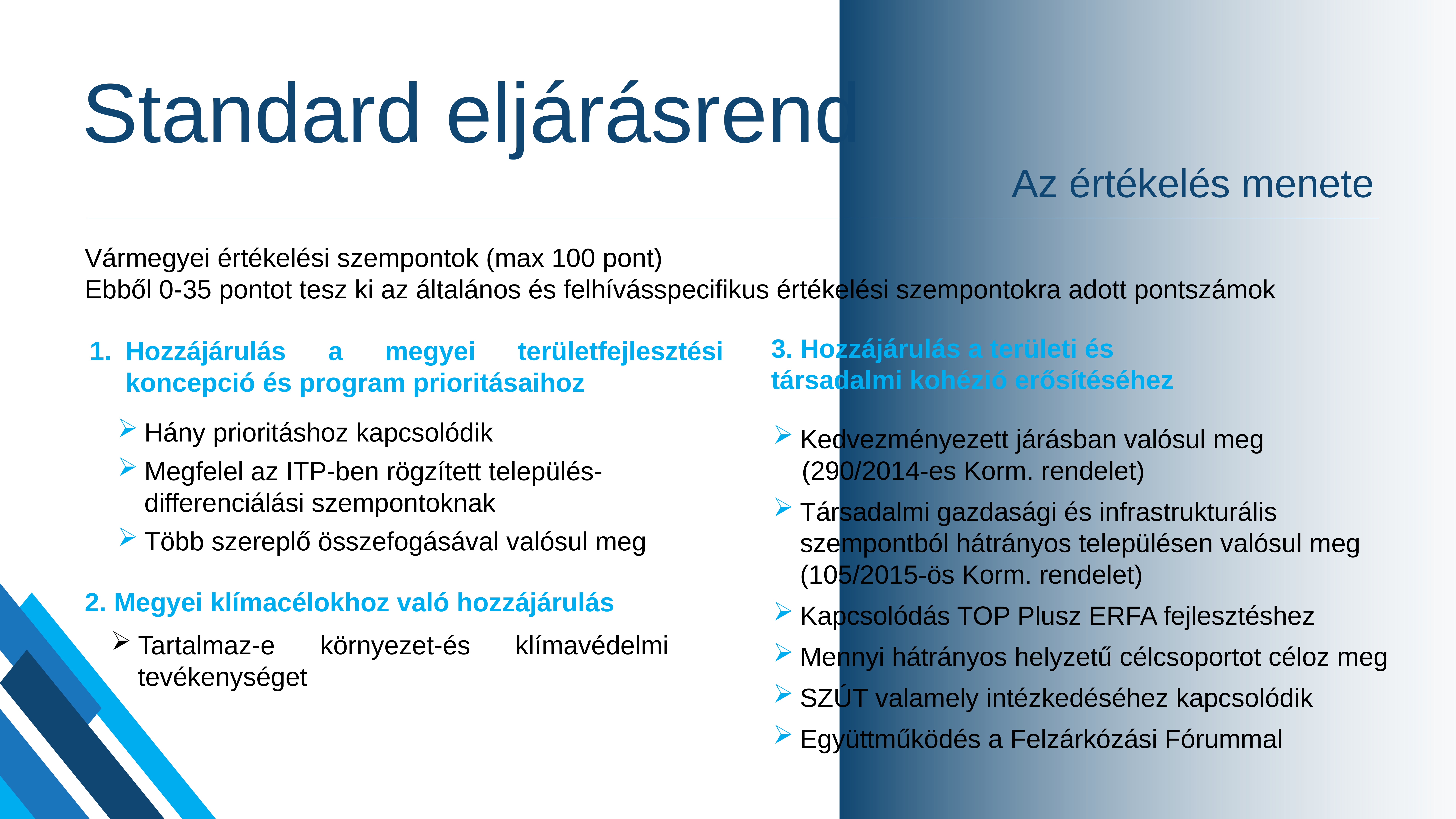

Standard eljárásrend
Az értékelés menete

Vármegyei értékelési szempontok (max 100 pont)
Ebből 0-35 pontot tesz ki az általános és felhívásspecifikus értékelési szempontokra adott pontszámok
3. Hozzájárulás a területi és társadalmi kohézió erősítéséhez
Hozzájárulás a megyei területfejlesztési koncepció és program prioritásaihoz
Hány prioritáshoz kapcsolódik
Megfelel az ITP-ben rögzített település-differenciálási szempontoknak
Több szereplő összefogásával valósul meg
Kedvezményezett járásban valósul meg
(290/2014-es Korm. rendelet)
Társadalmi gazdasági és infrastrukturális szempontból hátrányos településen valósul meg (105/2015-ös Korm. rendelet)
Kapcsolódás TOP Plusz ERFA fejlesztéshez
Mennyi hátrányos helyzetű célcsoportot céloz meg
SZÚT valamely intézkedéséhez kapcsolódik
Együttműködés a Felzárkózási Fórummal

2. Megyei klímacélokhoz való hozzájárulás
Tartalmaz-e környezet-és klímavédelmi tevékenységet